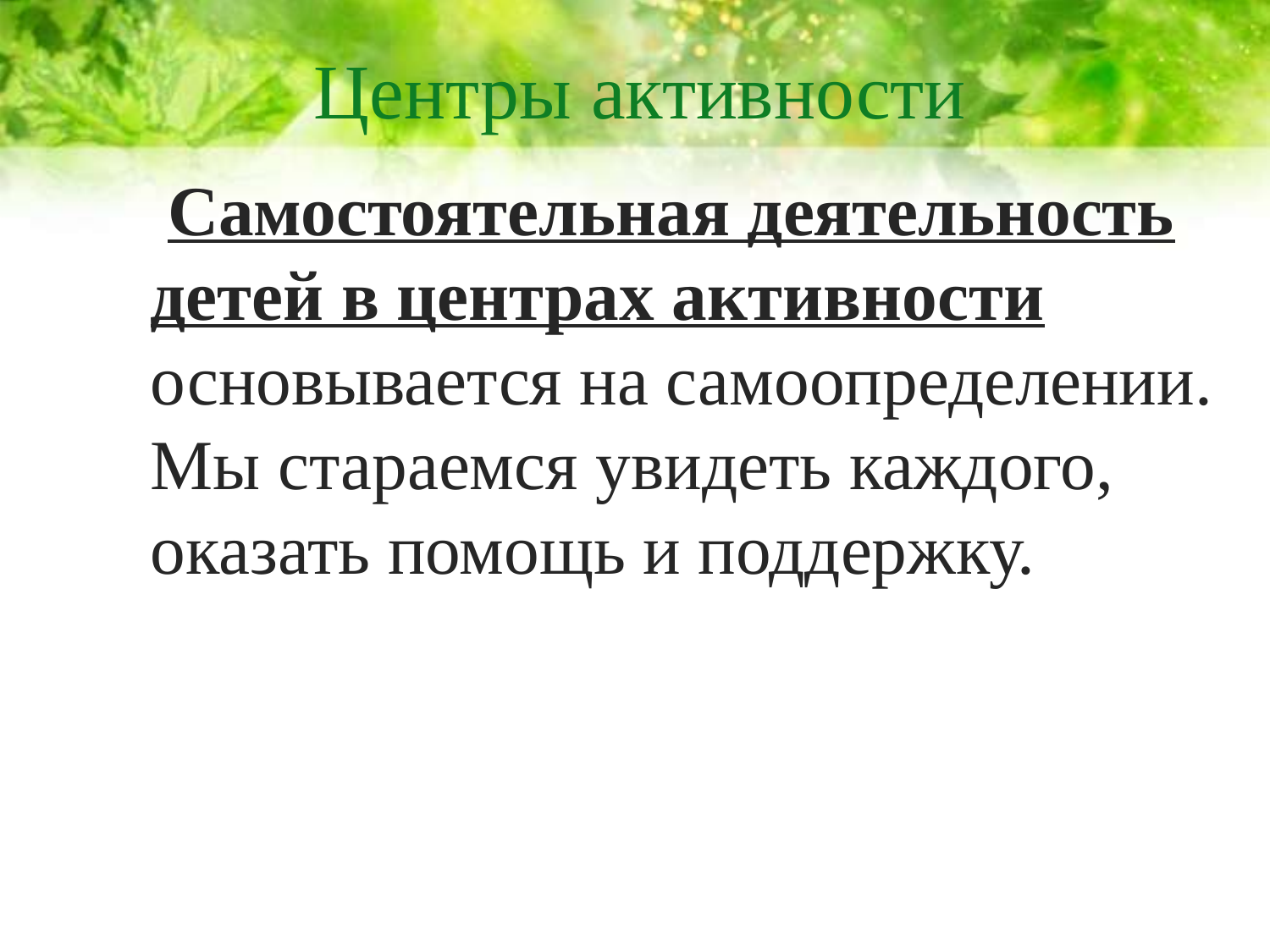

# Центры активности
 Самостоятельная деятельность детей в центрах активности основывается на самоопределении. Мы стараемся увидеть каждого, оказать помощь и поддержку.